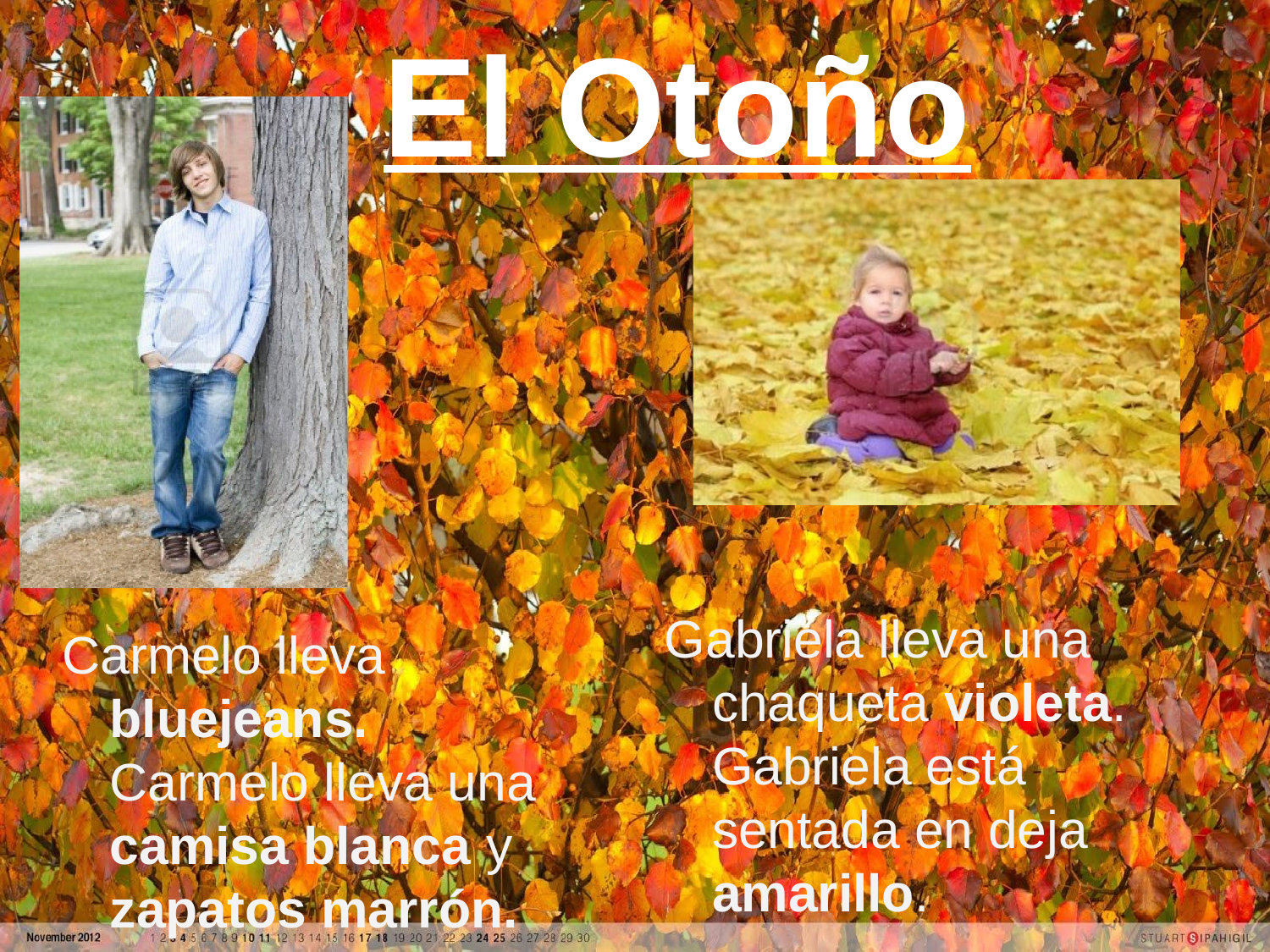

# El Otoño

Gabriela lleva una chaqueta violeta. Gabriela está sentada en deja amarillo.

Carmelo lleva bluejeans. Carmelo lleva una camisa blanca y zapatos marrón.